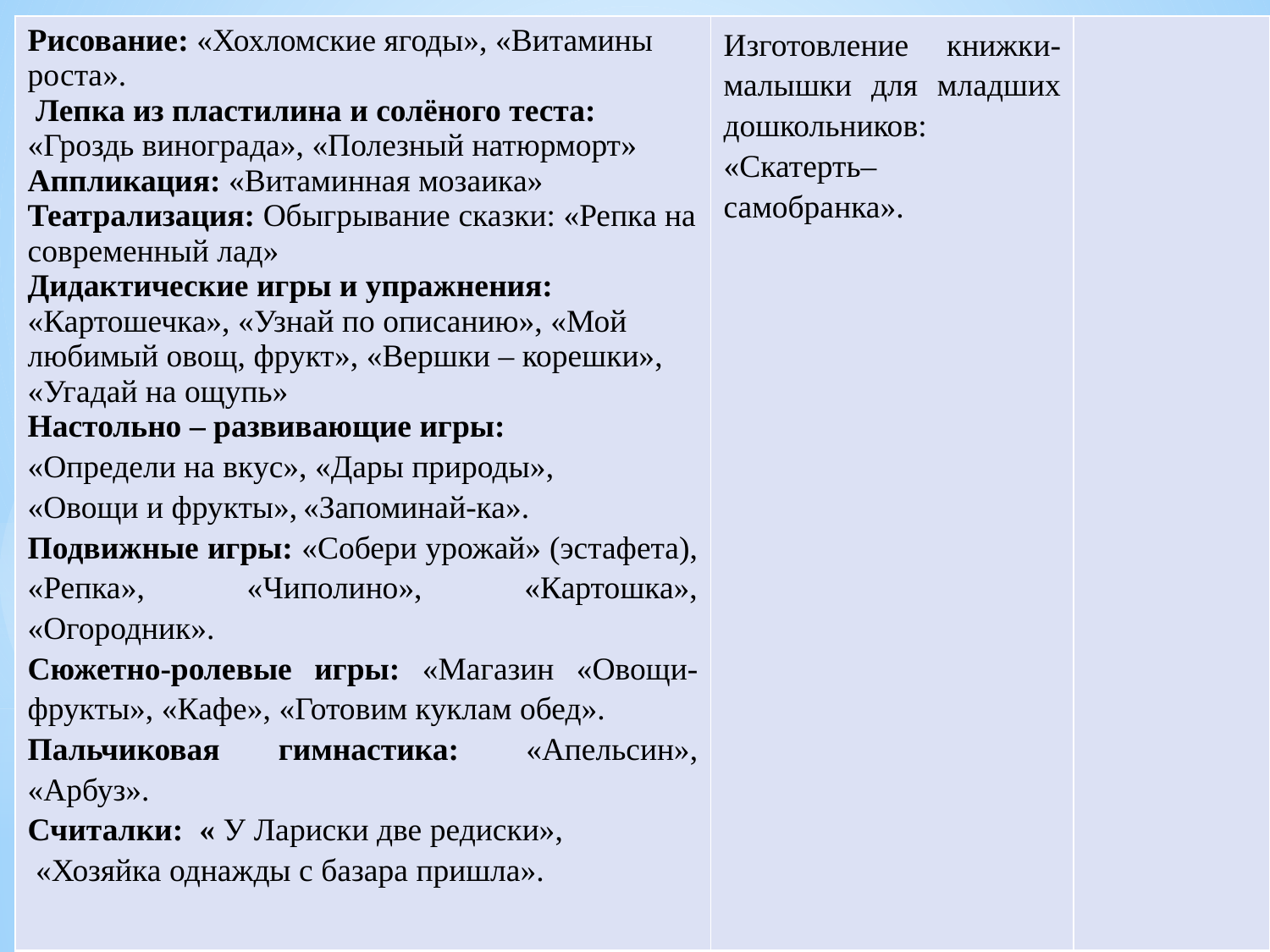

| Рисование: «Хохломские ягоды», «Витамины роста». Лепка из пластилина и солёного теста: «Гроздь винограда», «Полезный натюрморт» Аппликация: «Витаминная мозаика» Театрализация: Обыгрывание сказки: «Репка на современный лад» Дидактические игры и упражнения: «Картошечка», «Узнай по описанию», «Мой любимый овощ, фрукт», «Вершки – корешки», «Угадай на ощупь» Настольно – развивающие игры: «Определи на вкус», «Дары природы», «Овощи и фрукты», «Запоминай-ка». Подвижные игры: «Собери урожай» (эстафета), «Репка», «Чиполино», «Картошка», «Огородник». Сюжетно-ролевые игры: «Магазин «Овощи-фрукты», «Кафе», «Готовим куклам обед». Пальчиковая гимнастика:  «Апельсин», «Арбуз». Считалки: « У Лариски две редиски», «Хозяйка однажды с базара пришла». | Изготовление книжки-малышки для младших дошкольников: «Скатерть– самобранка». |  |
| --- | --- | --- |